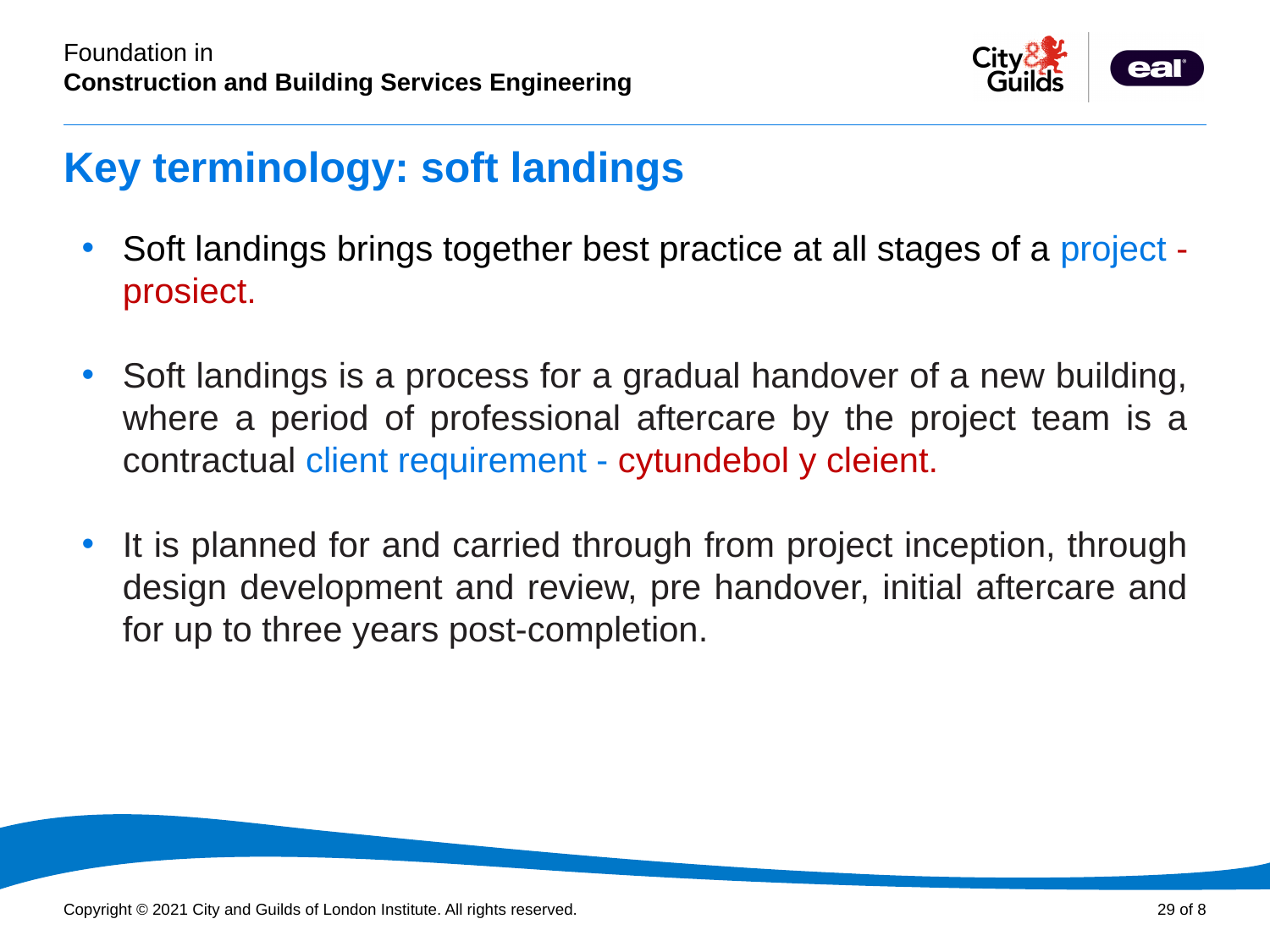

# Key terminology: soft landings
Soft landings brings together best practice at all stages of a project - prosiect.

Soft landings is a process for a gradual handover of a new building, where a period of professional aftercare by the project team is a contractual client requirement - cytundebol y cleient.

It is planned for and carried through from project inception, through design development and review, pre handover, initial aftercare and for up to three years post-completion.